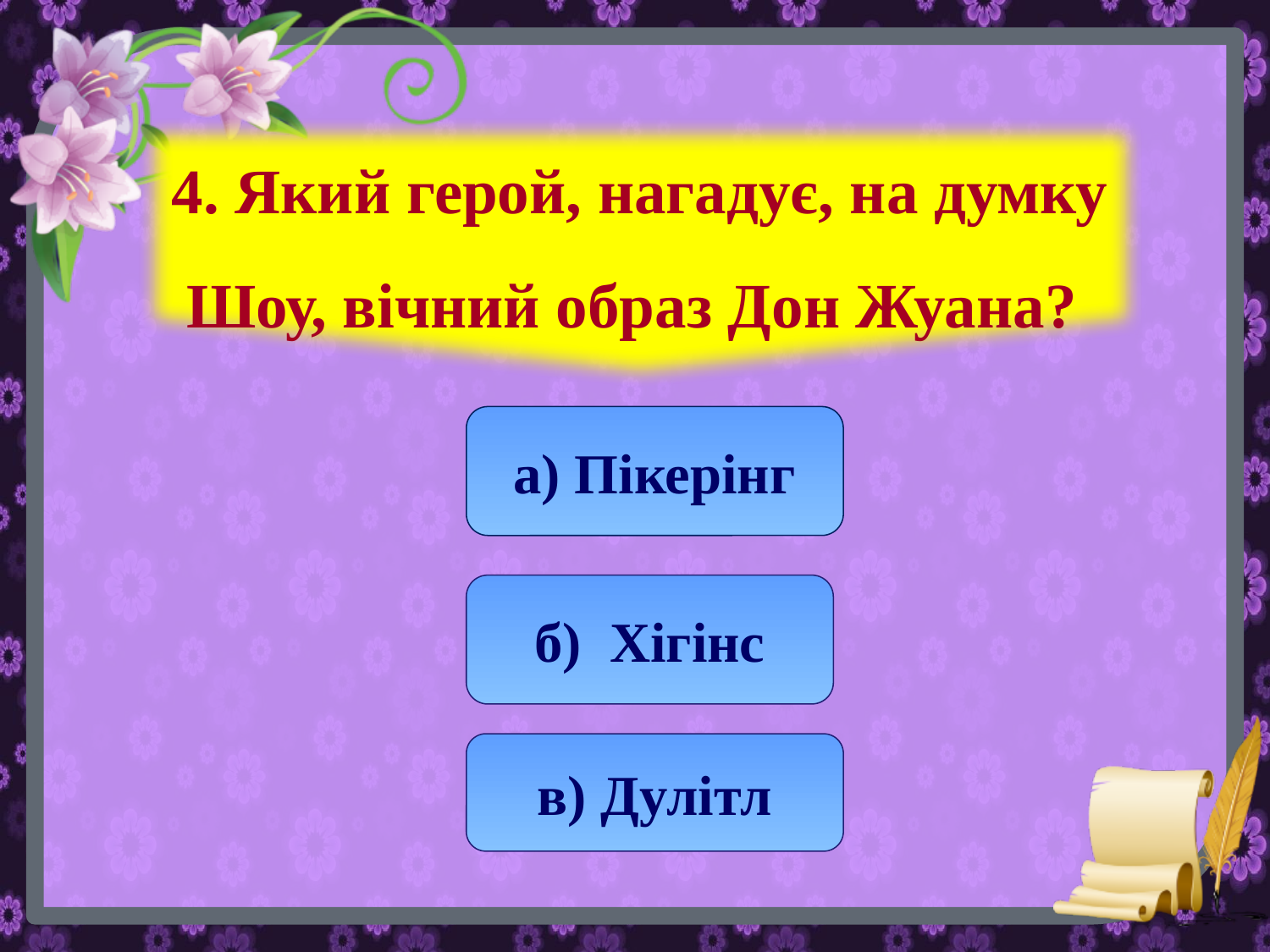

4. Який герой, нагадує, на думку Шоу, вічний образ Дон Жуана?

а) Пікерінг
б)  Хігінс
в) Дулітл